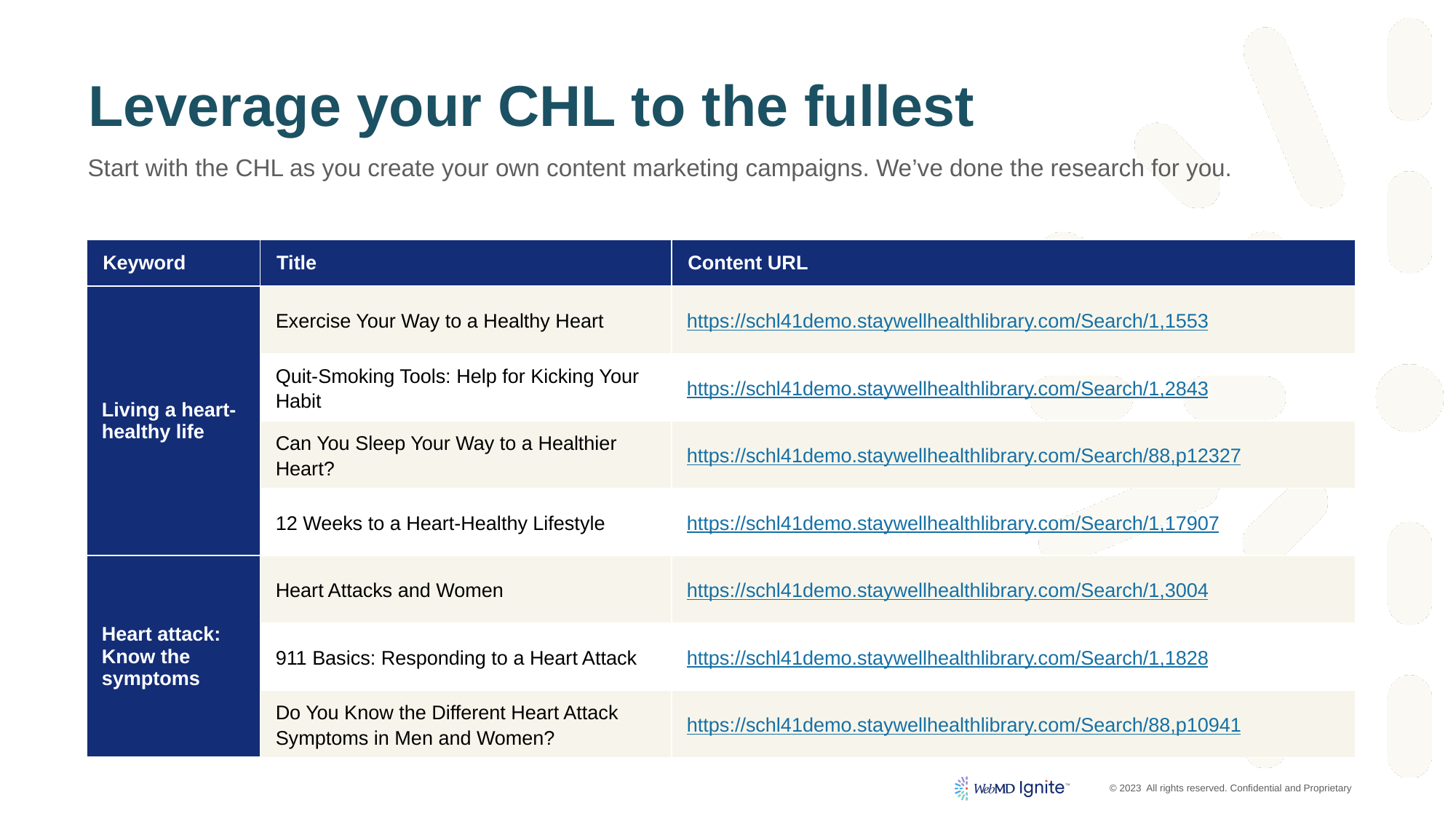

# Leverage your CHL to the fullest
Start with the CHL as you create your own content marketing campaigns. We’ve done the research for you.
| Keyword | Title | Content URL |
| --- | --- | --- |
| Living a heart-healthy life | Exercise Your Way to a Healthy Heart | https://schl41demo.staywellhealthlibrary.com/Search/1,1553 |
|  | Quit-Smoking Tools: Help for Kicking Your Habit | https://schl41demo.staywellhealthlibrary.com/Search/1,2843 |
|  | Can You Sleep Your Way to a Healthier Heart? | https://schl41demo.staywellhealthlibrary.com/Search/88,p12327 |
|  | 12 Weeks to a Heart-Healthy Lifestyle | https://schl41demo.staywellhealthlibrary.com/Search/1,17907 |
| Heart attack: Know the symptoms | Heart Attacks and Women | https://schl41demo.staywellhealthlibrary.com/Search/1,3004 |
|  | 911 Basics: Responding to a Heart Attack | https://schl41demo.staywellhealthlibrary.com/Search/1,1828 |
|  | Do You Know the Different Heart Attack Symptoms in Men and Women? | https://schl41demo.staywellhealthlibrary.com/Search/88,p10941 |